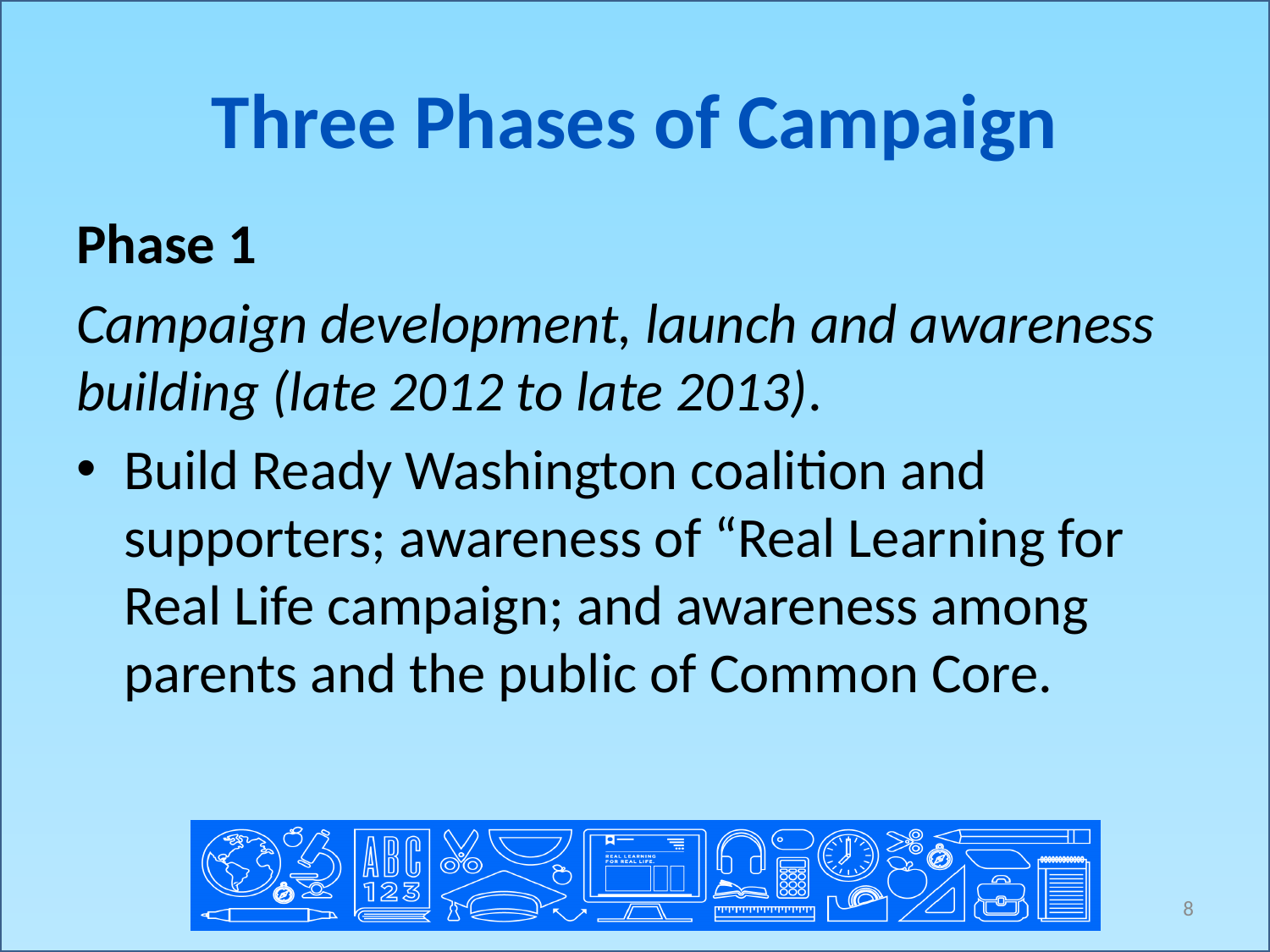

# Three Phases of Campaign
Phase 1
Campaign development, launch and awareness building (late 2012 to late 2013).
Build Ready Washington coalition and supporters; awareness of “Real Learning for Real Life campaign; and awareness among parents and the public of Common Core.

8